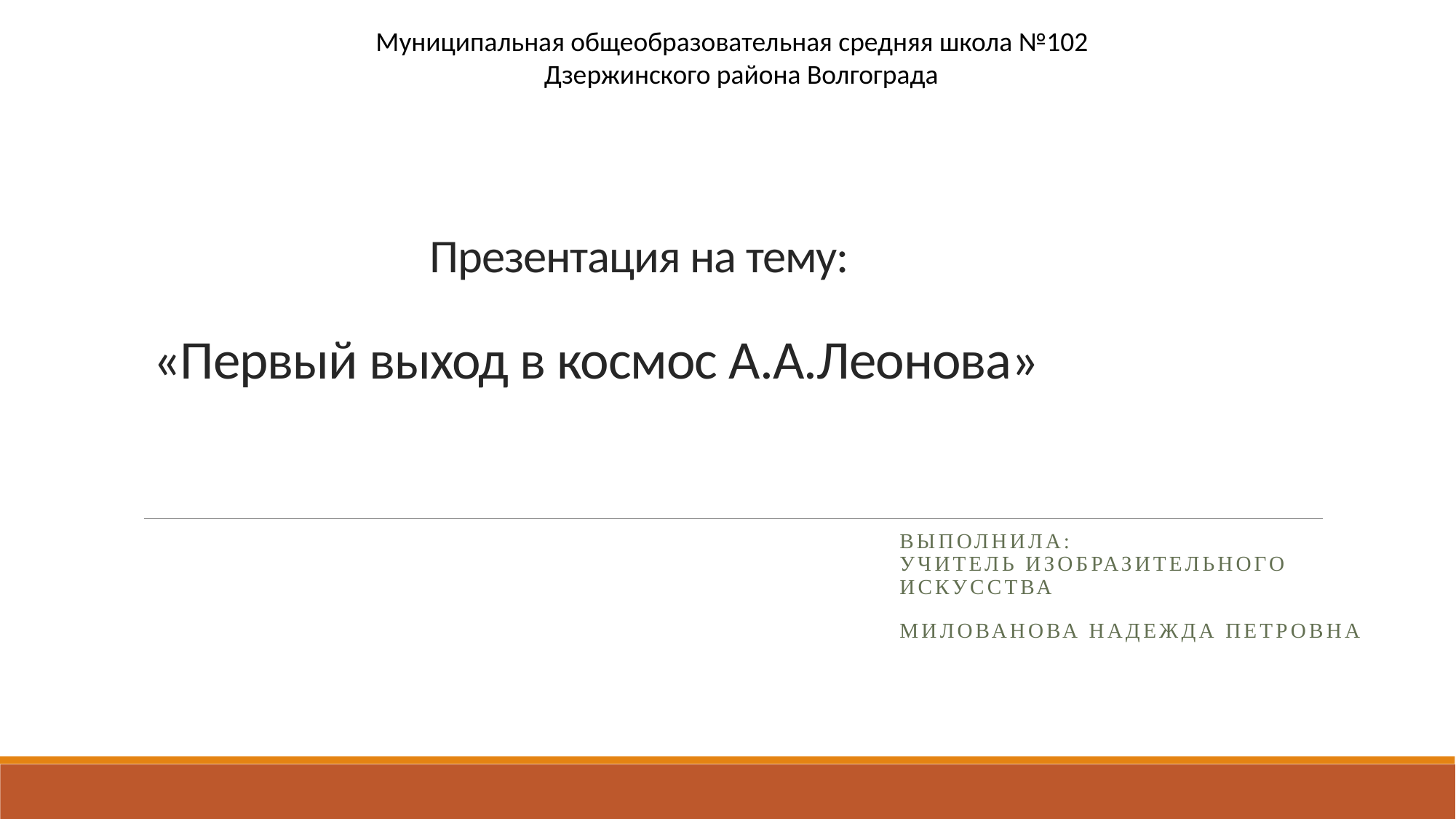

Муниципальная общеобразовательная средняя школа №102
  Дзержинского района Волгограда
# Презентация на тему: «Первый выход в космос А.А.Леонова»
Выполнила:                      учитель изобразительного искусства
Милованова Надежда Петровна